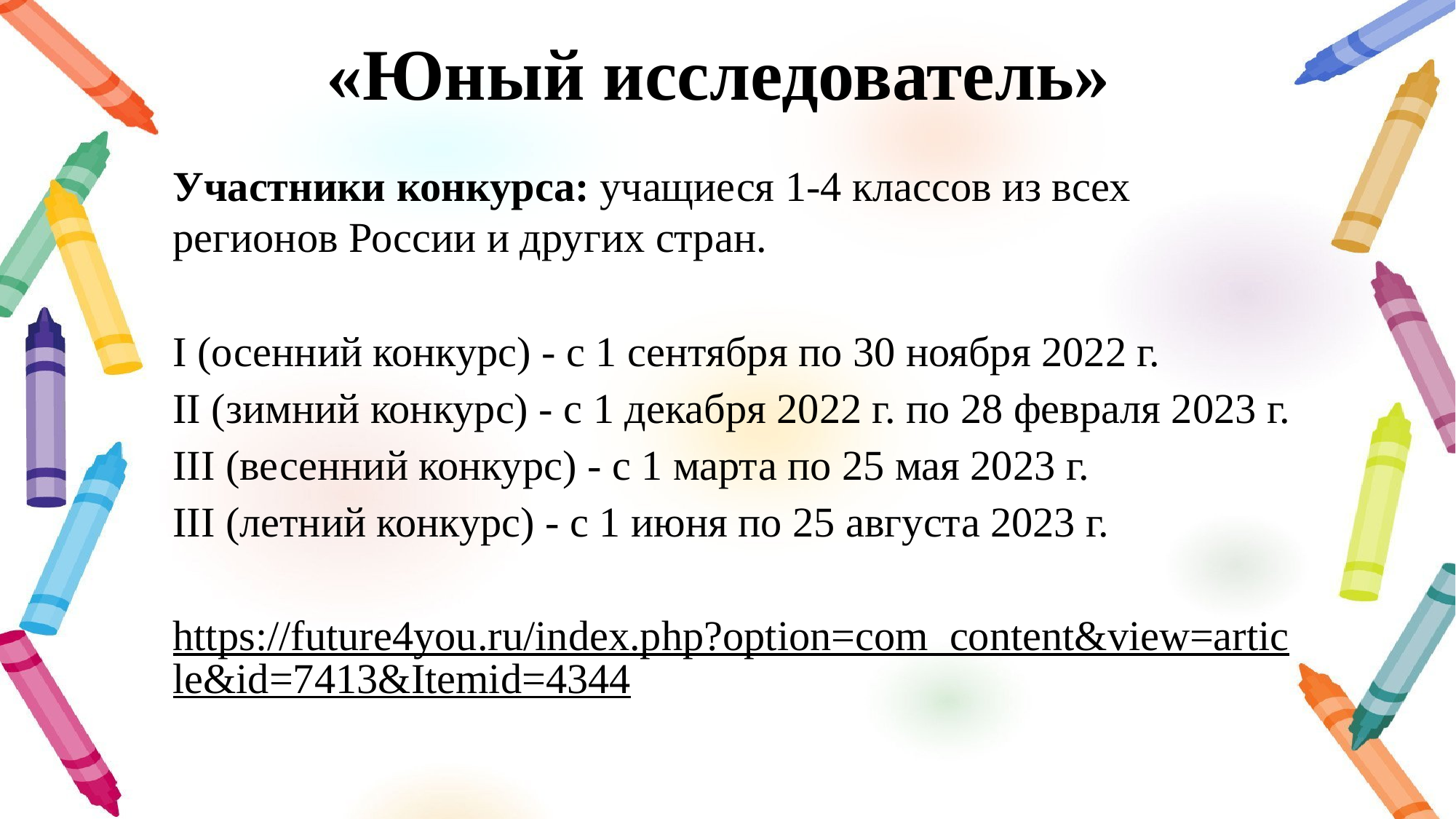

# «Юный исследователь»
Участники конкурса: учащиеся 1-4 классов из всех регионов России и других стран.

I (осенний конкурс) - с 1 сентября по 30 ноября 2022 г.
II (зимний конкурс) - с 1 декабря 2022 г. по 28 февраля 2023 г.
III (весенний конкурс) - с 1 марта по 25 мая 2023 г.
III (летний конкурс) - с 1 июня по 25 августа 2023 г.

https://future4you.ru/index.php?option=com_content&view=article&id=7413&Itemid=4344